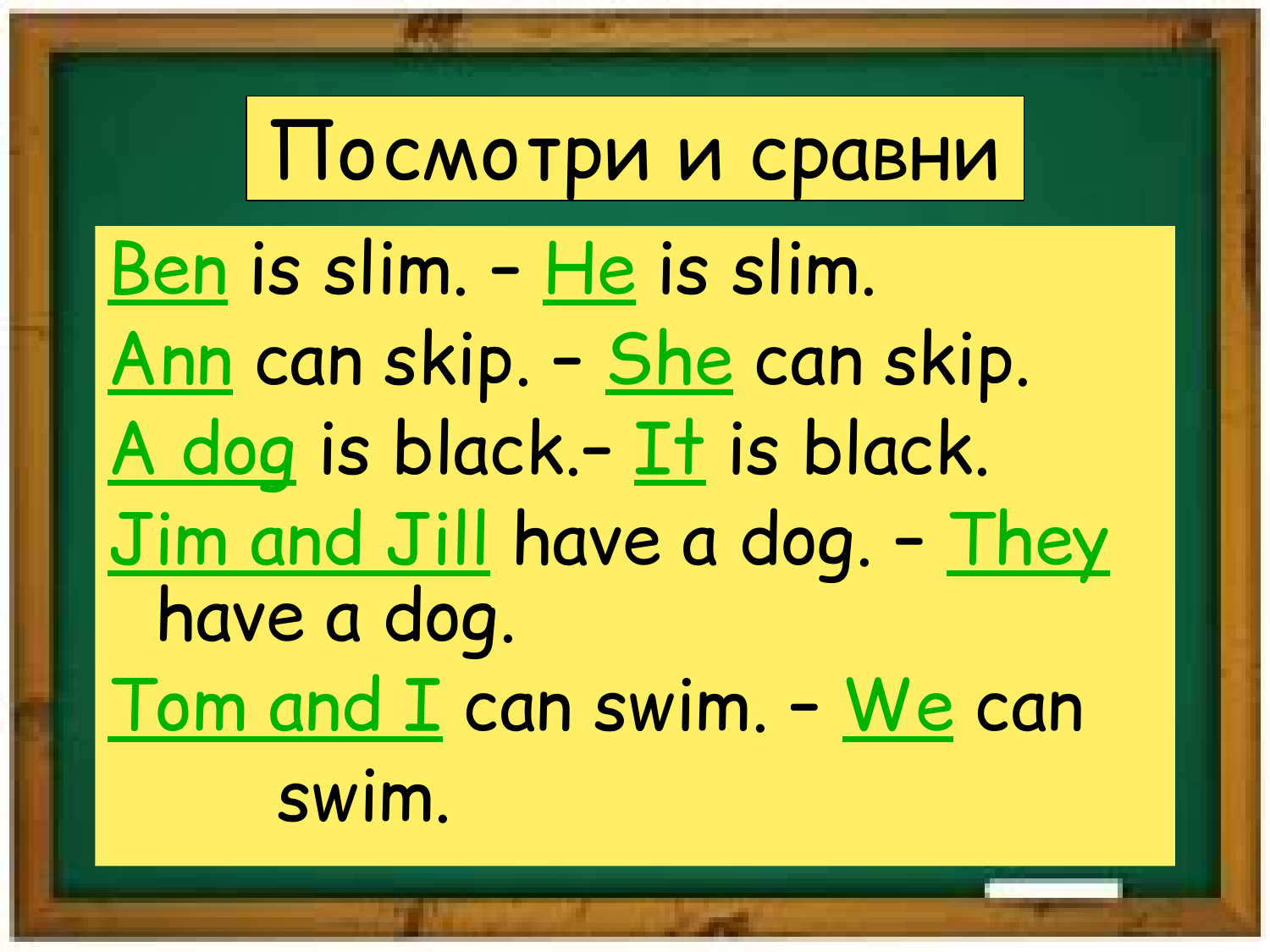

# Посмотри и сравни
Ben is slim. – He is slim.
Ann can skip. – She can skip.
A dog is black.– It is black.
Jim and Jill have a dog. – They have a dog.
Tom and I can swim. – We can
        swim.